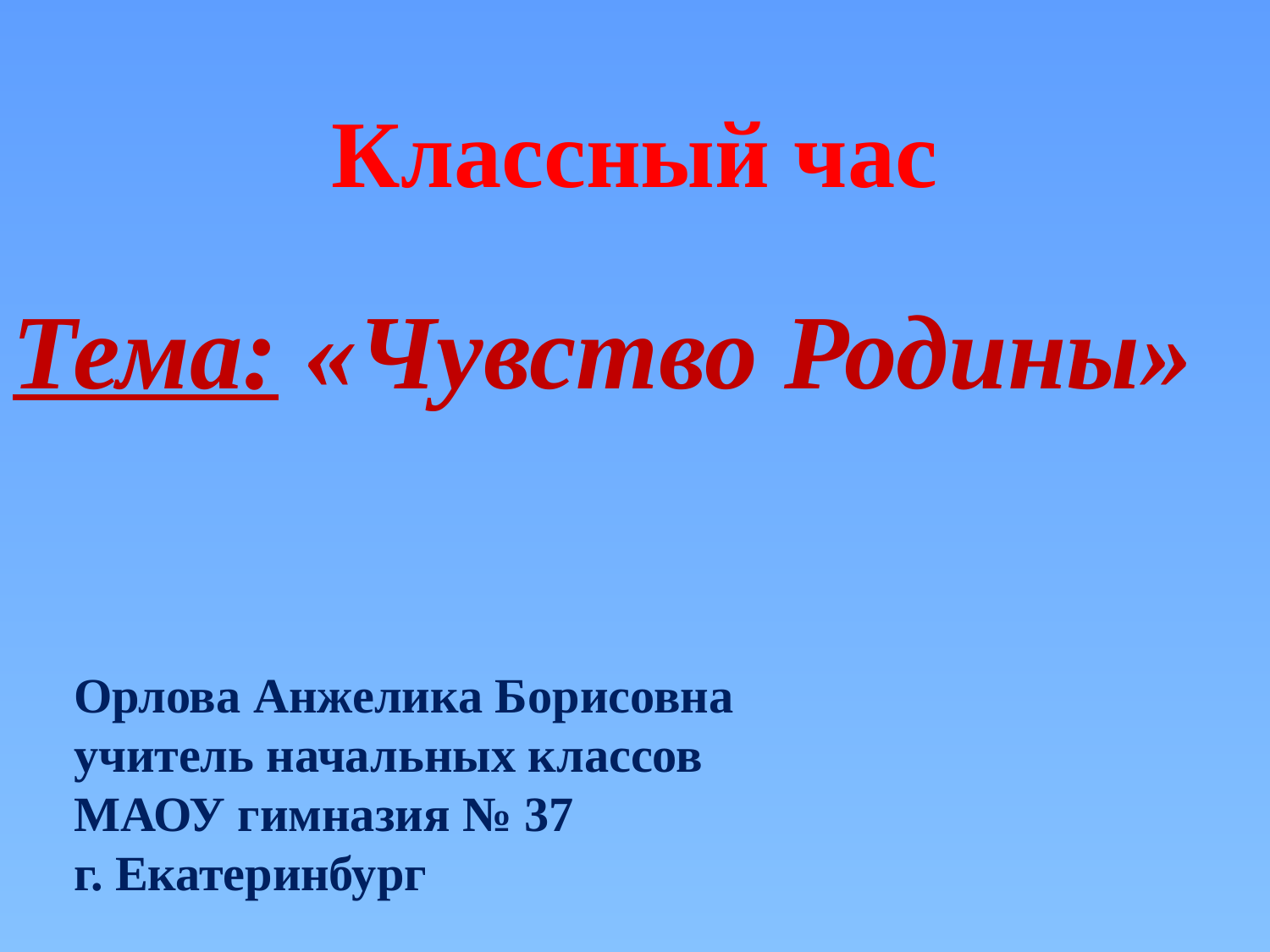

Классный час

Тема: «Чувство Родины»

     Орлова Анжелика Борисовна
     учитель начальных классов
     МАОУ гимназия № 37
     г. Екатеринбург